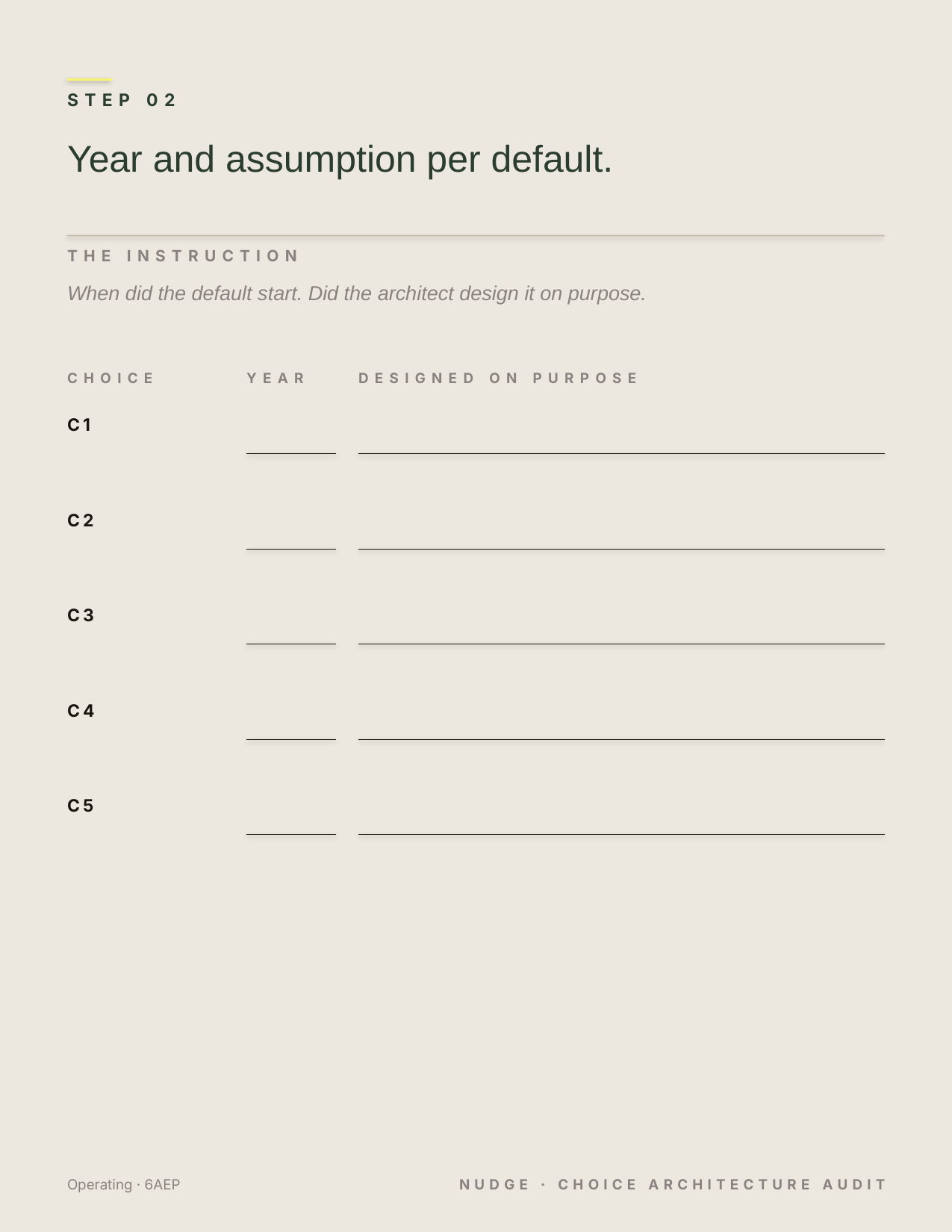

STEP 02
Year and assumption per default.

THE INSTRUCTION
When did the default start. Did the architect design it on purpose.
CHOICE
YEAR
DESIGNED ON PURPOSE
C1
C2
C3
C4
C5
Operating · 6AEP
NUDGE · CHOICE ARCHITECTURE AUDIT